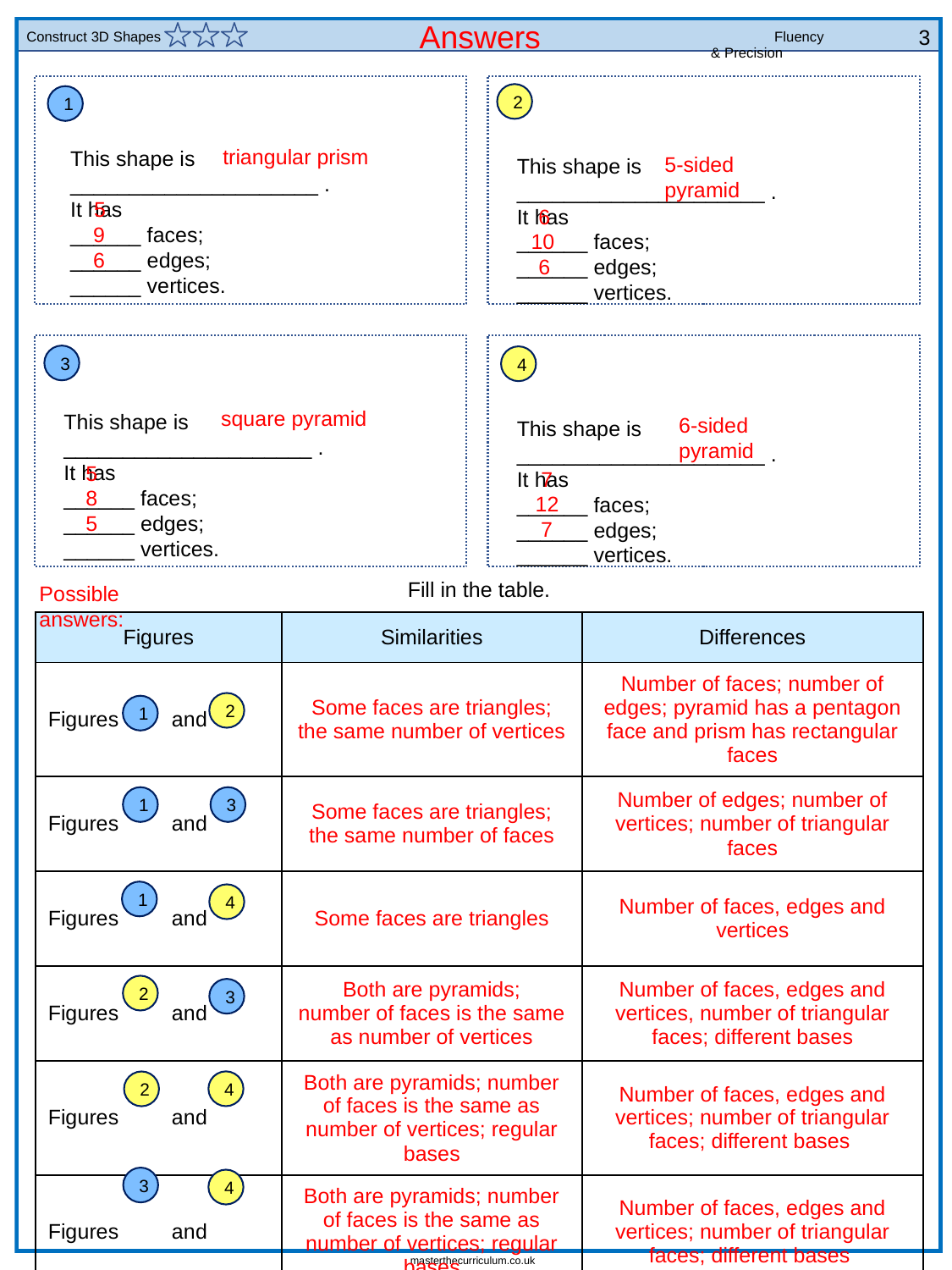

Answers
3
Construct 3D Shapes

2

1
triangular prism

This shape is _____________________ .
It has
______ faces;
______ edges;
______ vertices.

5-sided pyramid

This shape is _____________________ .
It has
______ faces;
______ edges;
______ vertices.

5

6

9

10

6

6

3

4
square pyramid

This shape is _____________________ .
It has
______ faces;
______ edges;
______ vertices.

6-sided pyramid

This shape is _____________________ .
It has
______ faces;
______ edges;
______ vertices.

5

7

8

12

5

7

Fill in the table.
Possible answers:

| Figures | Similarities | Differences |
| --- | --- | --- |
| Figures and | Some faces are triangles; the same number of vertices | Number of faces; number of edges; pyramid has a pentagon face and prism has rectangular faces |
| Figures and | Some faces are triangles; the same number of faces | Number of edges; number of vertices; number of triangular faces |
| Figures and | Some faces are triangles | Number of faces, edges and vertices |
| Figures and | Both are pyramids; number of faces is the same as number of vertices | Number of faces, edges and vertices, number of triangular faces; different bases |
| Figures and | Both are pyramids; number of faces is the same as number of vertices; regular bases | Number of faces, edges and vertices; number of triangular faces; different bases |
| Figures and | Both are pyramids; number of faces is the same as number of vertices; regular bases | Number of faces, edges and vertices; number of triangular faces; different bases |

2

1

1

3

1

4

2

3

4

2

3

4